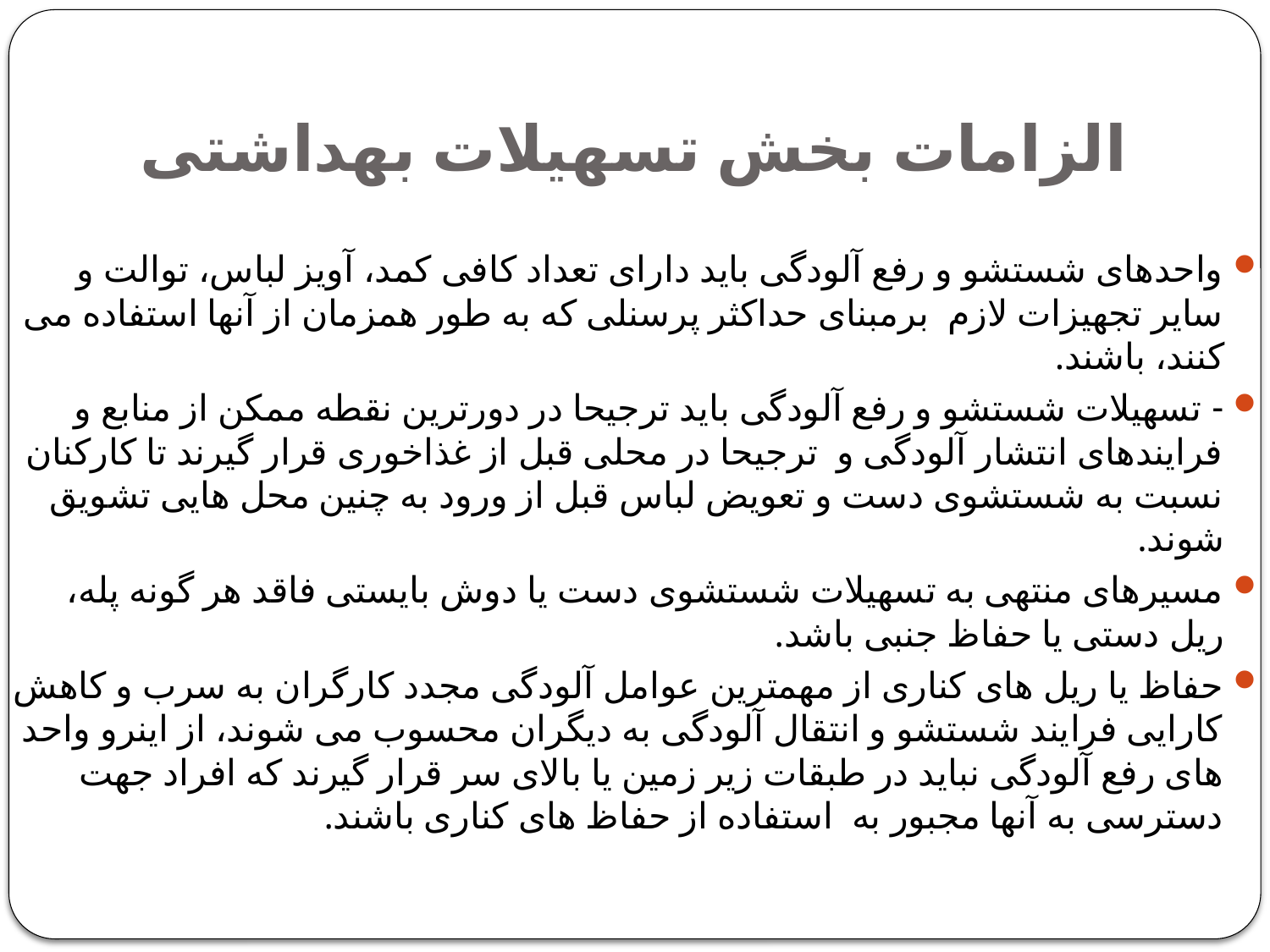

# الزامات بخش تسهیلات بهداشتی

واحدهای شستشو و رفع آلودگی باید دارای تعداد کافی کمد، آویز لباس، توالت و سایر تجهیزات لازم  برمبنای حداکثر پرسنلی که به طور همزمان از آنها استفاده می کنند، باشند.
- تسهیلات شستشو و رفع آلودگی باید ترجیحا در دورترین نقطه ممکن از منابع و فرایندهای انتشار آلودگی و  ترجیحا در محلی قبل از غذاخوری قرار گیرند تا کارکنان نسبت به شستشوی دست و تعویض لباس قبل از ورود به چنین محل هایی تشویق شوند.
مسیرهای منتهی به تسهیلات شستشوی دست یا دوش بایستی فاقد هر گونه پله، ریل دستی یا حفاظ جنبی باشد.
حفاظ یا ریل های کناری از مهمترین عوامل آلودگی مجدد کارگران به سرب و کاهش کارایی فرایند شستشو و انتقال آلودگی به دیگران محسوب می شوند، از اینرو واحد های رفع آلودگی نباید در طبقات زیر زمین یا بالای سر قرار گیرند که افراد جهت دسترسی به آنها مجبور به  استفاده از حفاظ های کناری باشند.